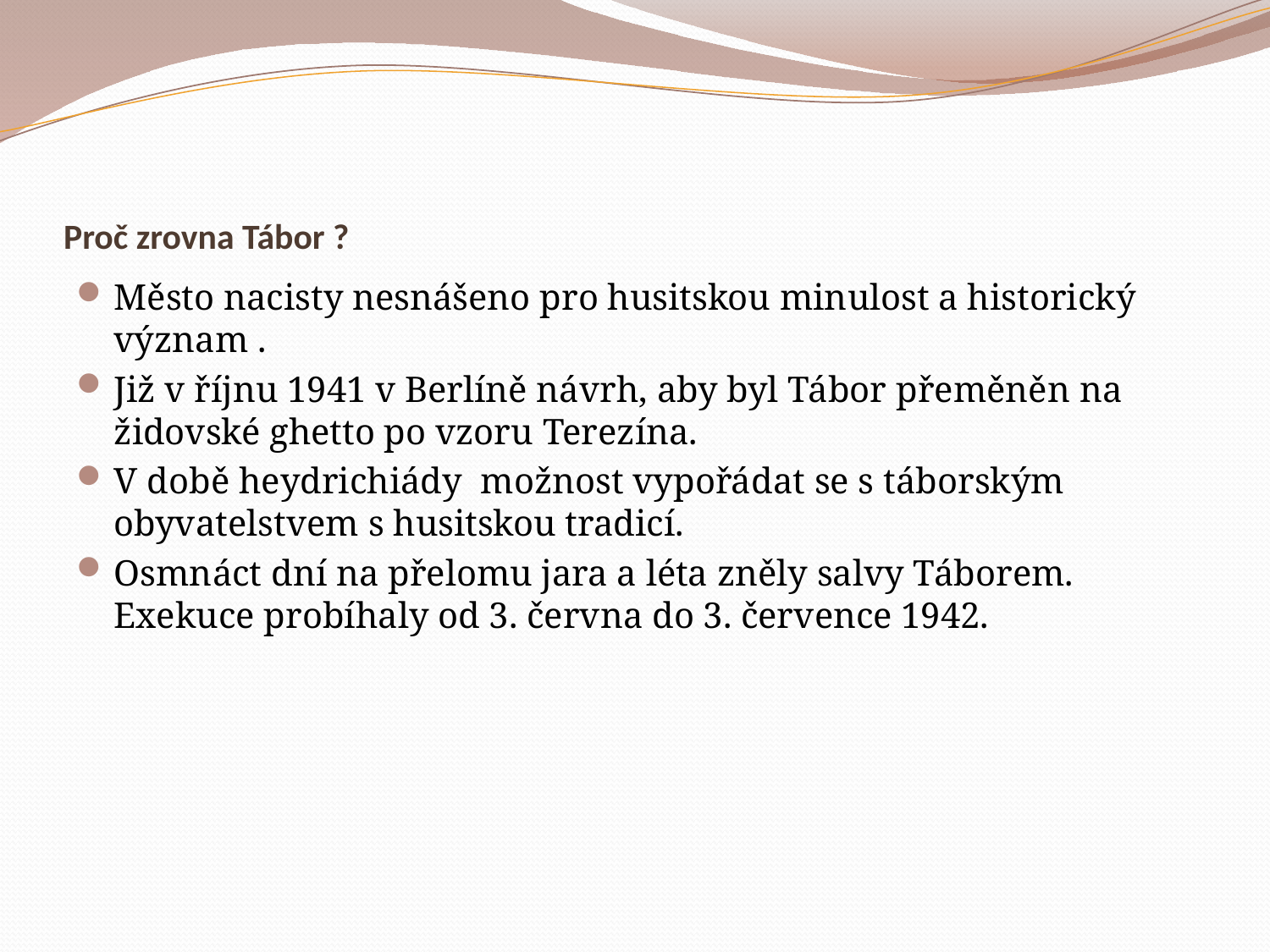

# Proč zrovna Tábor ?
Město nacisty nesnášeno pro husitskou minulost a historický význam .
Již v říjnu 1941 v Berlíně návrh, aby byl Tábor přeměněn na židovské ghetto po vzoru Terezína.
V době heydrichiády  možnost vypořádat se s táborským obyvatelstvem s husitskou tradicí.
Osmnáct dní na přelomu jara a léta zněly salvy Táborem. Exekuce probíhaly od 3. června do 3. července 1942.